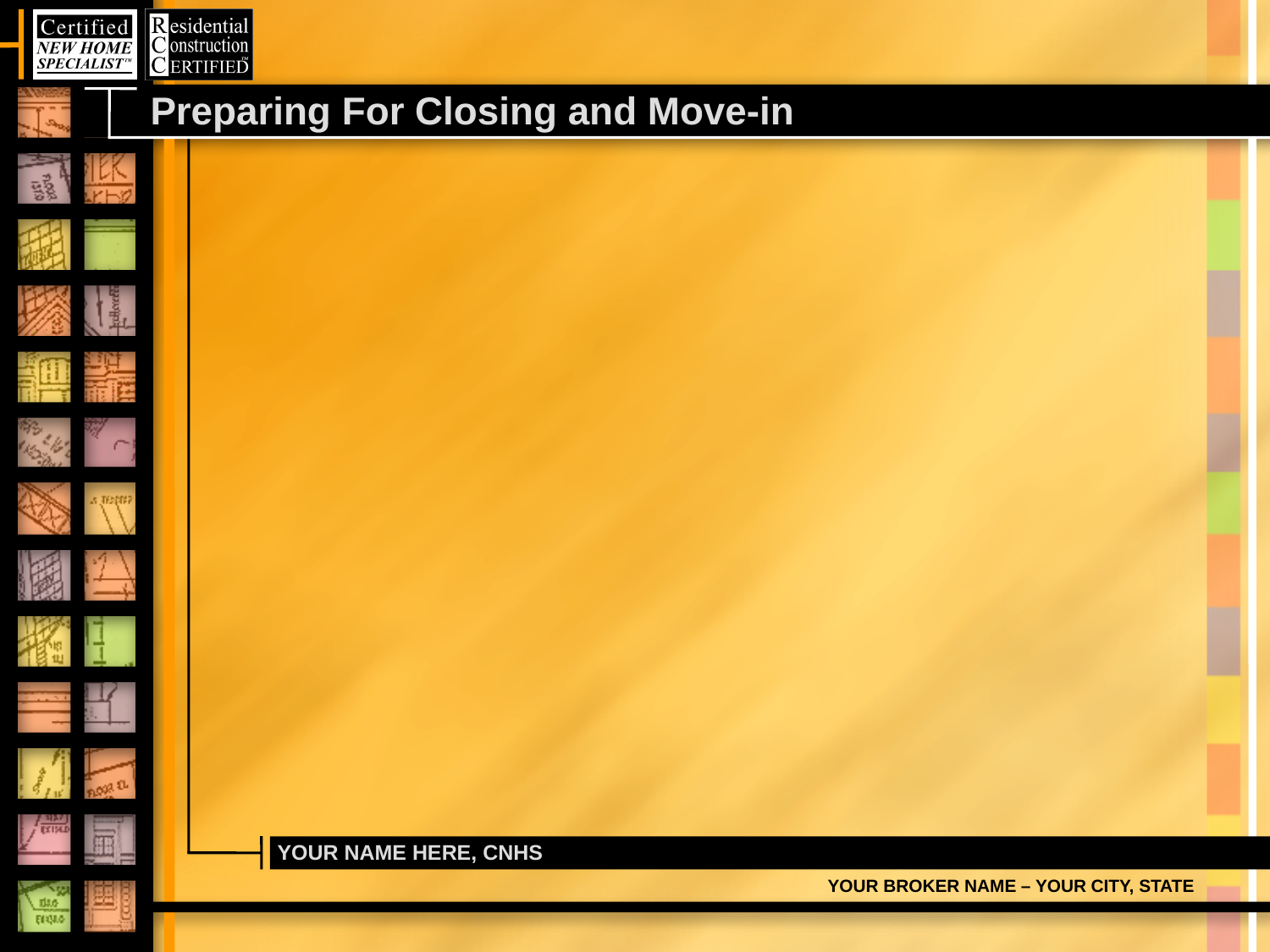

# Preparing For Closing and Move-in

YOUR NAME HERE, CNHS